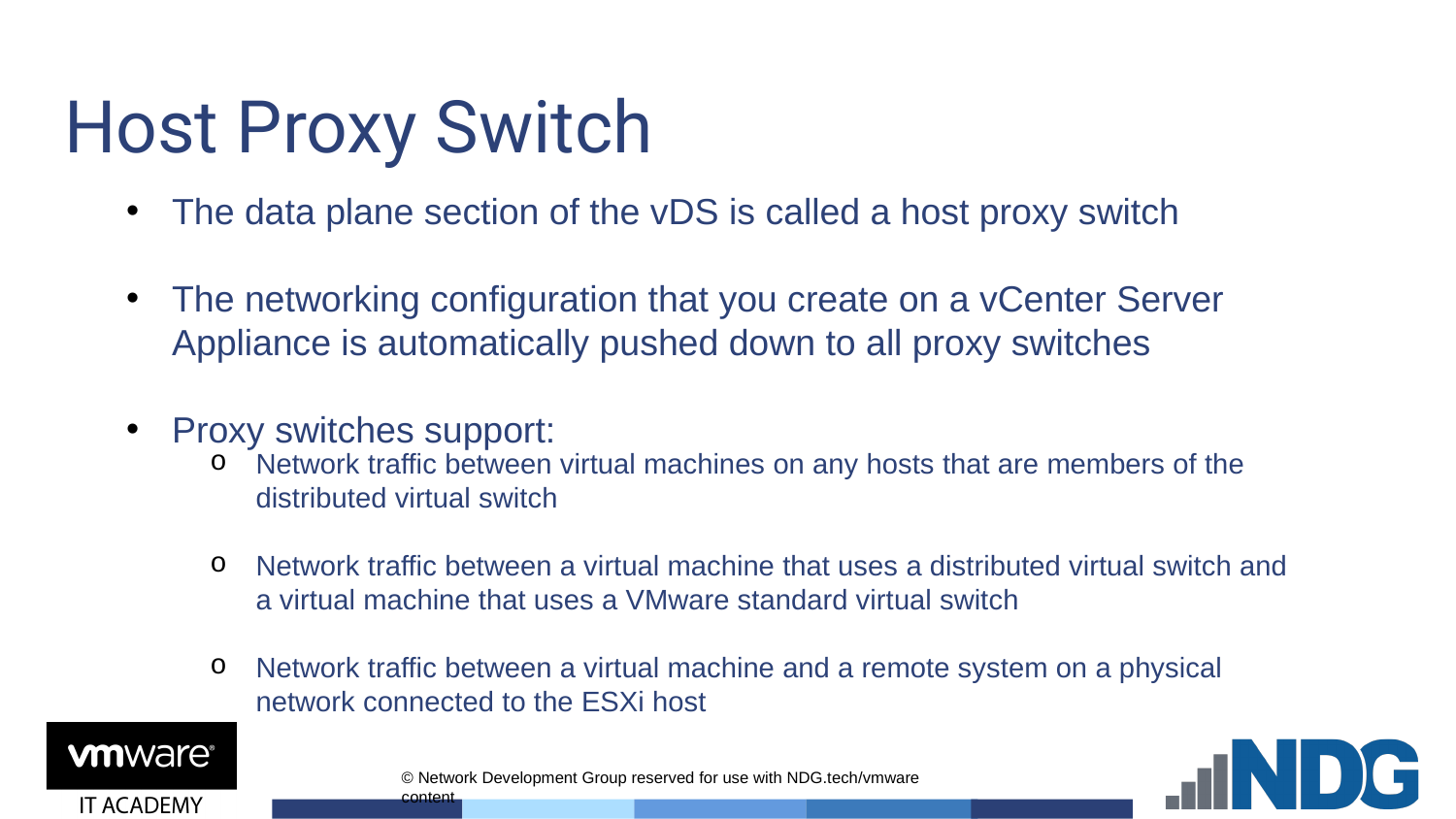

# Host Proxy Switch
The data plane section of the vDS is called a host proxy switch

The networking configuration that you create on a vCenter Server Appliance is automatically pushed down to all proxy switches

Proxy switches support:
Network traffic between virtual machines on any hosts that are members of the distributed virtual switch

Network traffic between a virtual machine that uses a distributed virtual switch and a virtual machine that uses a VMware standard virtual switch

Network traffic between a virtual machine and a remote system on a physical network connected to the ESXi host